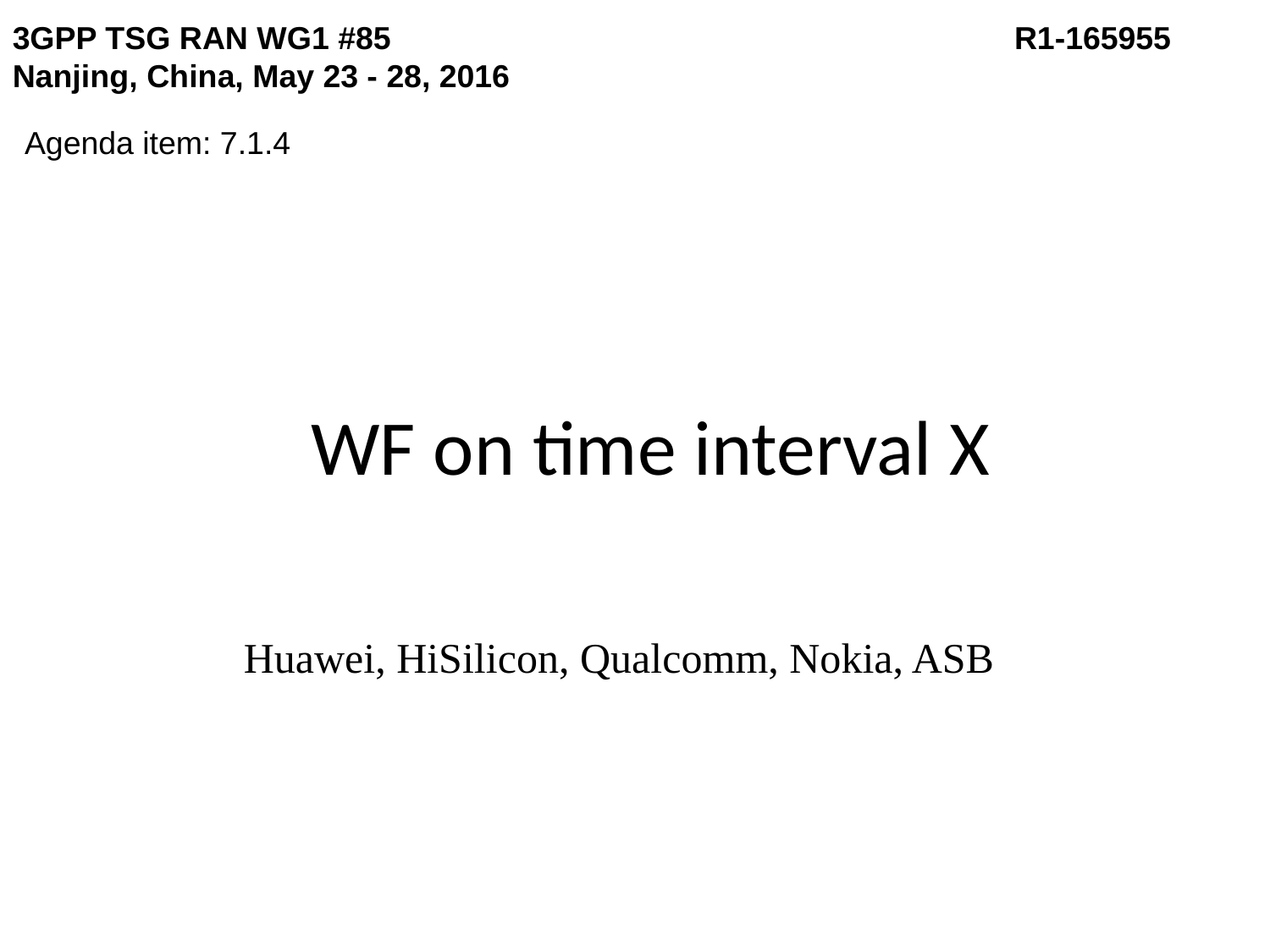

3GPP TSG RAN WG1 #85	             			                           R1-165955
Nanjing, China, May 23 - 28, 2016
Agenda item: 7.1.4
# WF on time interval X
Huawei, HiSilicon, Qualcomm, Nokia, ASB